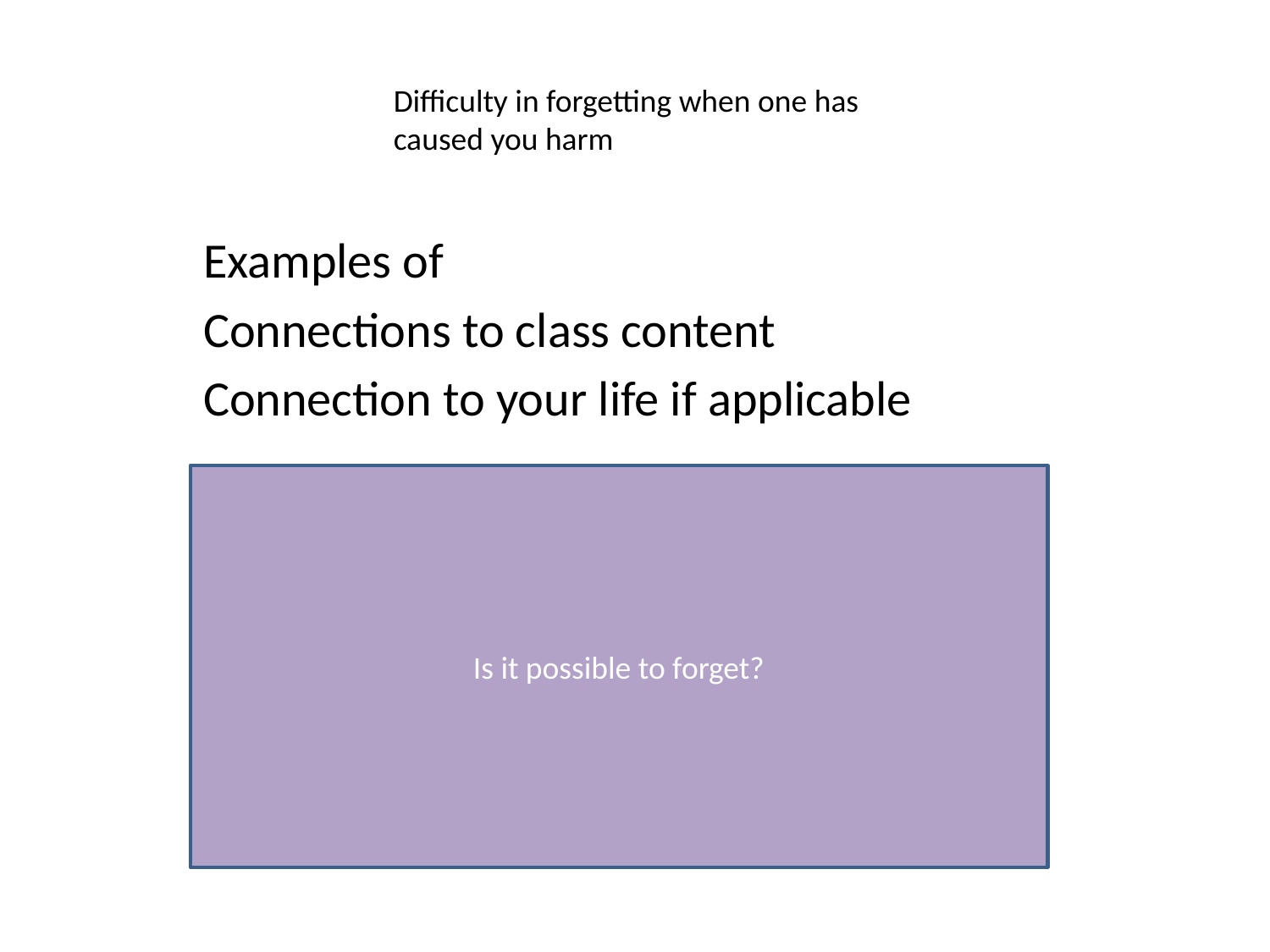

#
Difficulty in forgetting when one has caused you harm
	Examples of
	Connections to class content
	Connection to your life if applicable
Is it possible to forget?